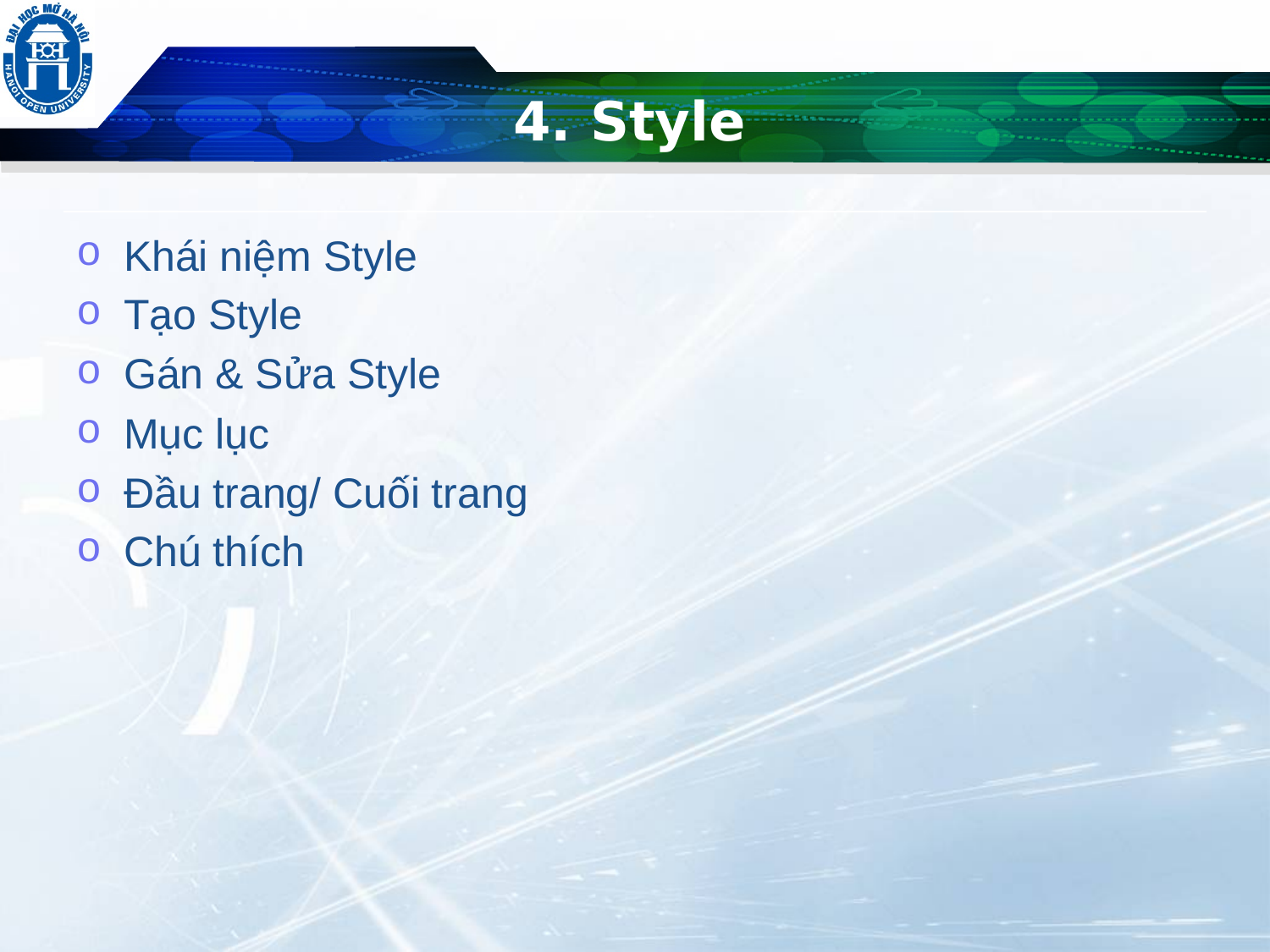

# 4. Style
Khái niệm Style
Tạo Style
Gán & Sửa Style
Mục lục
Đầu trang/ Cuối trang
Chú thích